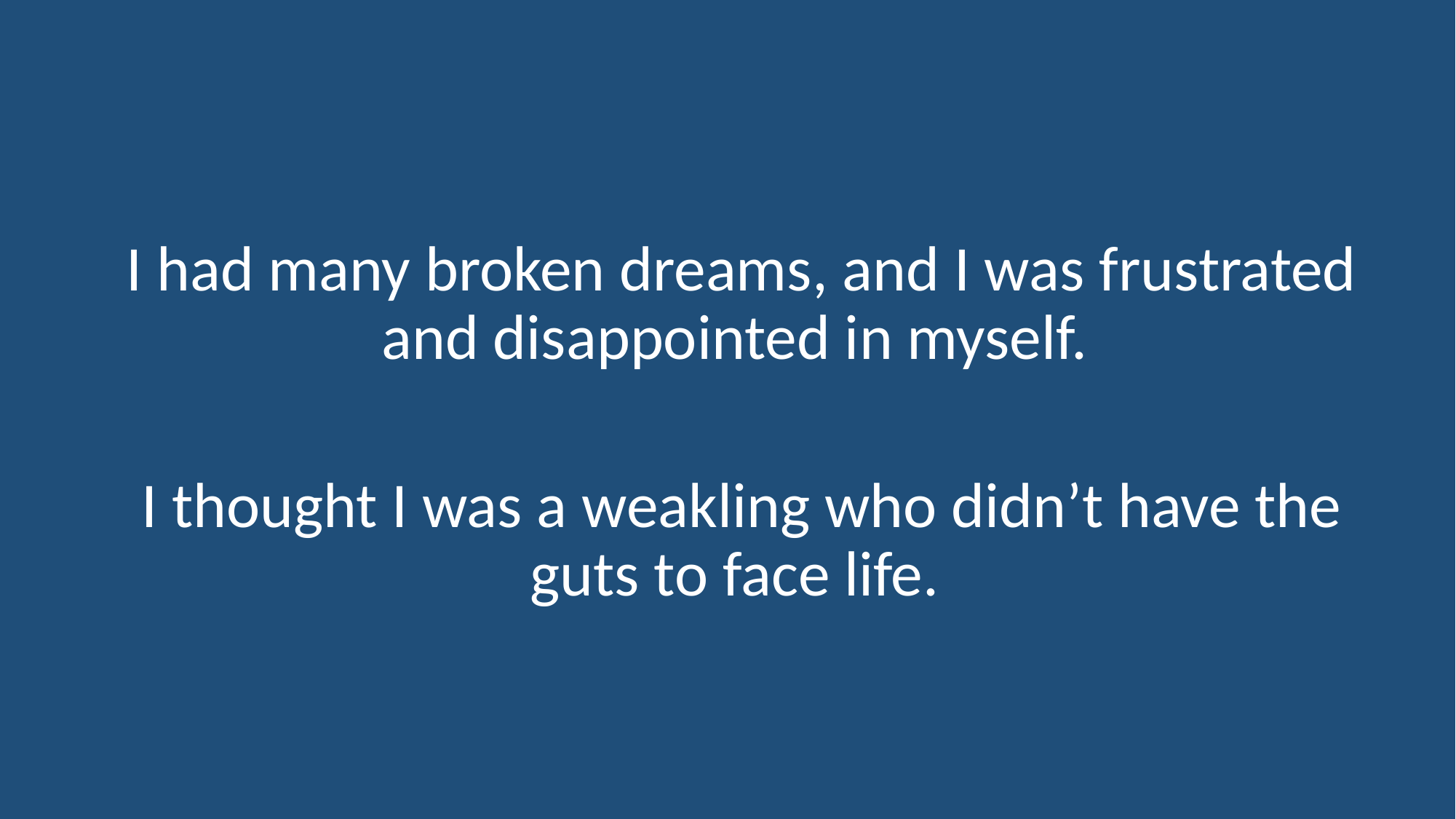

I had many broken dreams, and I was frustrated and disappointed in myself.

I thought I was a weakling who didn’t have the guts to face life.